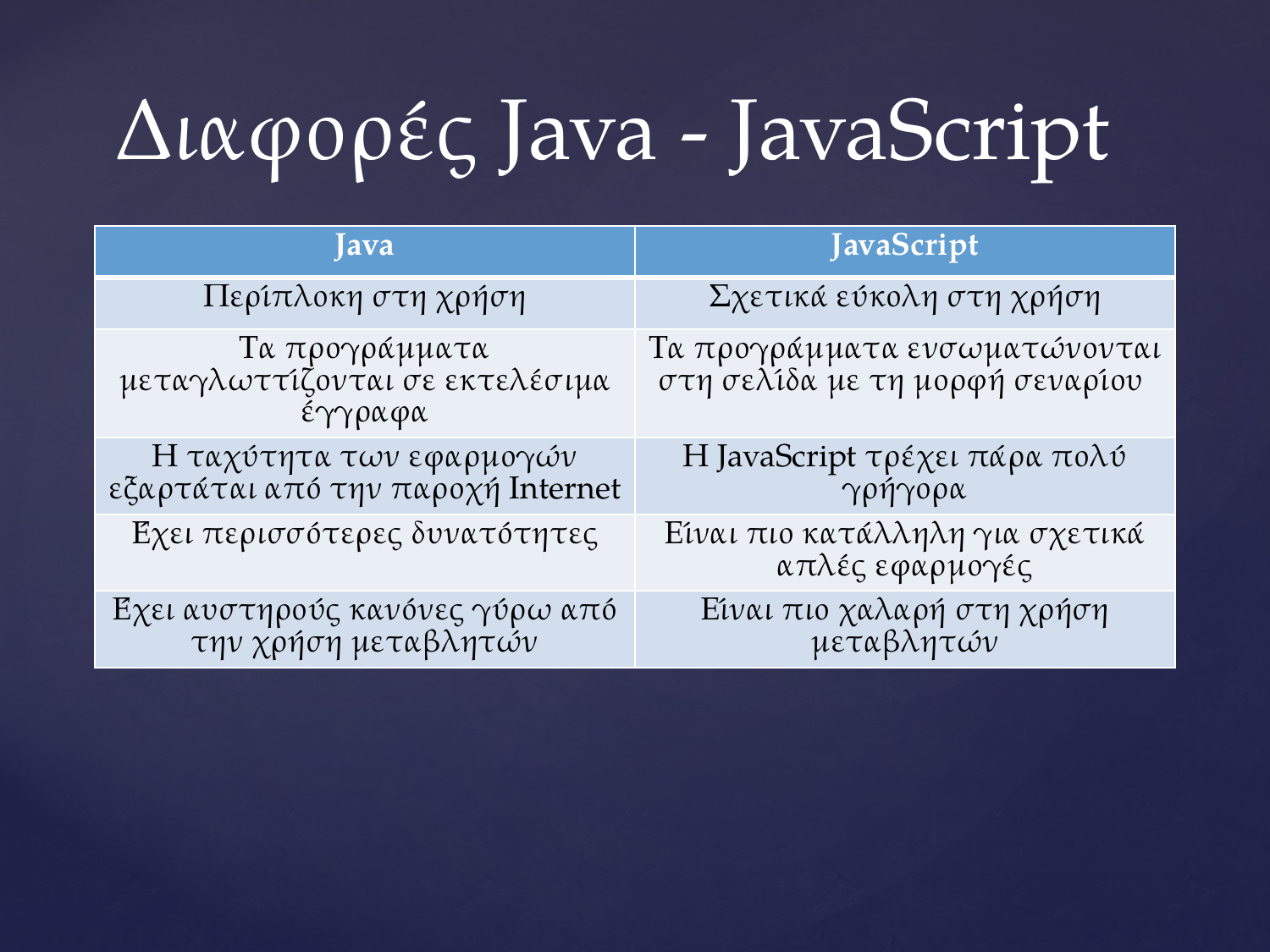

# Διαφορές Java - JavaScript
| Java | JavaScript |
| --- | --- |
| Περίπλοκη στη χρήση | Σχετικά εύκολη στη χρήση |
| Τα προγράμματα μεταγλωττίζονται σε εκτελέσιμα έγγραφα | Τα προγράμματα ενσωματώνονται στη σελίδα με τη μορφή σεναρίου |
| Η ταχύτητα των εφαρμογών εξαρτάται από την παροχή Internet | Η JavaScript τρέχει πάρα πολύ γρήγορα |
| Έχει περισσότερες δυνατότητες | Είναι πιο κατάλληλη για σχετικά απλές εφαρμογές |
| Έχει αυστηρούς κανόνες γύρω από την χρήση μεταβλητών | Είναι πιο χαλαρή στη χρήση μεταβλητών |